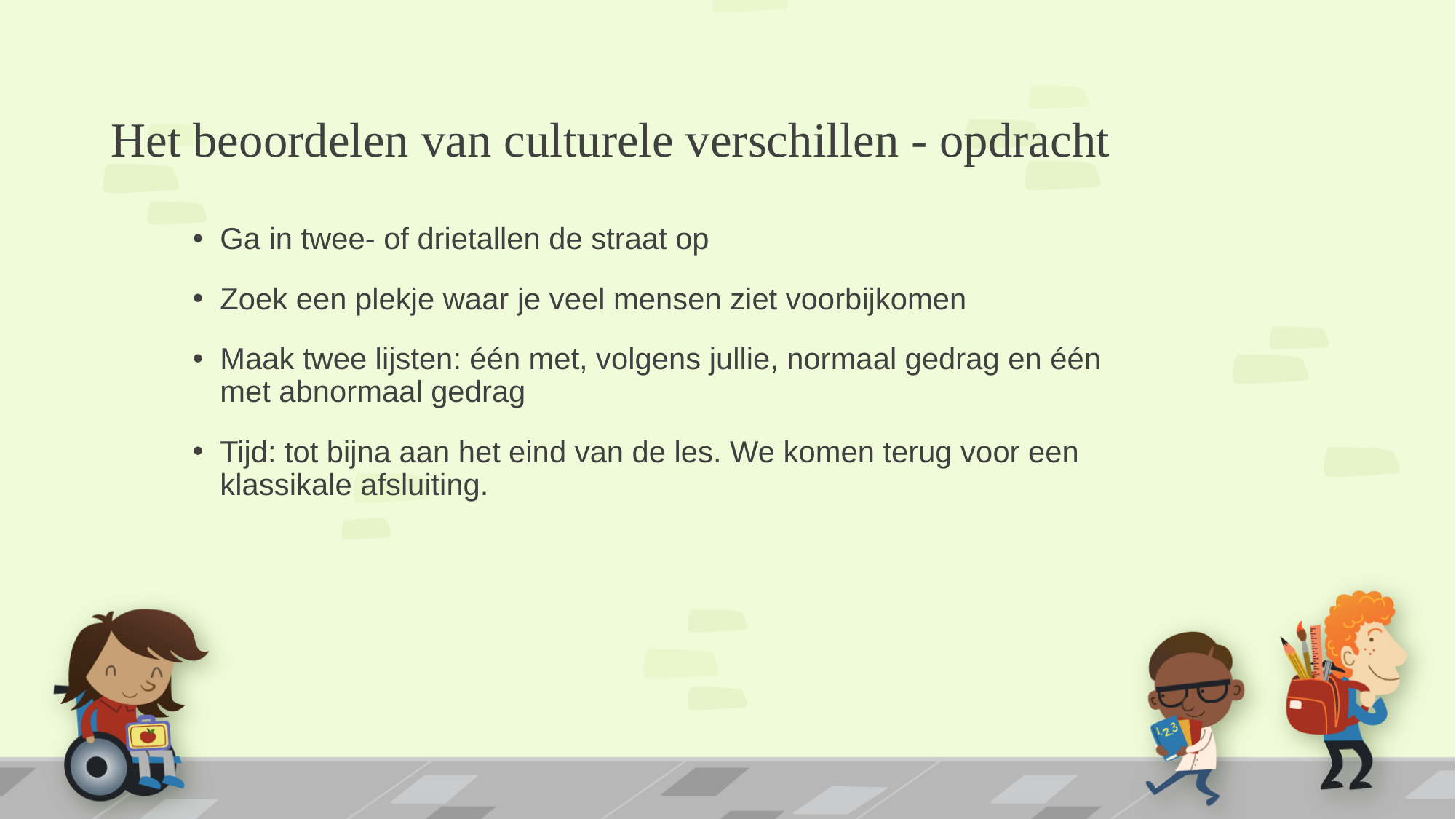

# Het beoordelen van culturele verschillen - opdracht
Ga in twee- of drietallen de straat op
Zoek een plekje waar je veel mensen ziet voorbijkomen
Maak twee lijsten: één met, volgens jullie, normaal gedrag en één met abnormaal gedrag
Tijd: tot bijna aan het eind van de les. We komen terug voor een klassikale afsluiting.